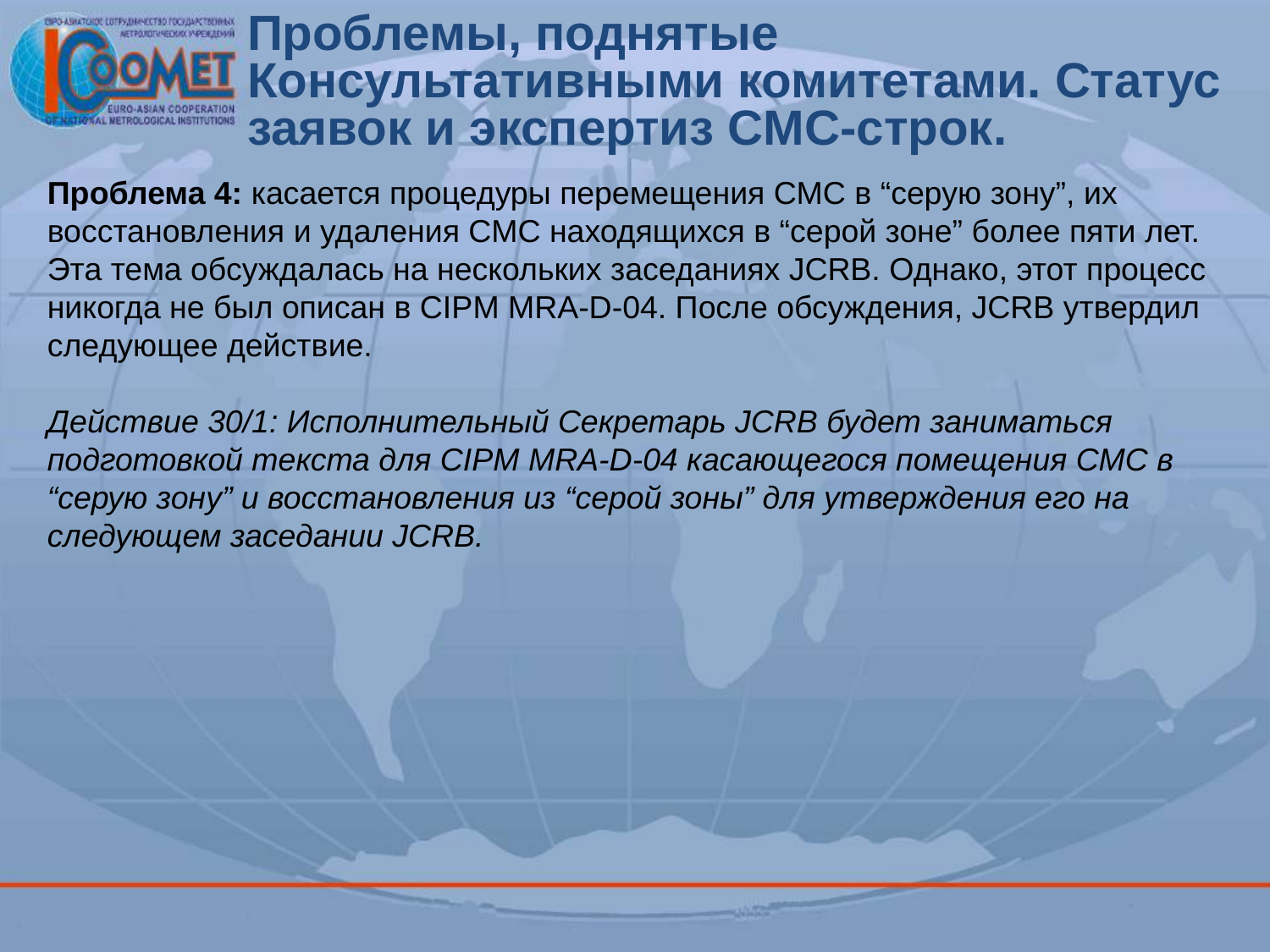

Проблемы, поднятые Консультативными комитетами. Статус заявок и экспертиз CMC-строк.
Проблема 4: касается процедуры перемещения СМС в “серую зону”, их восстановления и удаления СМС находящихся в “серой зоне” более пяти лет. Эта тема обсуждалась на нескольких заседаниях JCRB. Однако, этот процесс никогда не был описан в CIPM MRA-D-04. После обсуждения, JCRB утвердил следующее действие.

Действие 30/1: Исполнительный Секретарь JCRB будет заниматься подготовкой текста для CIPM MRA-D-04 касающегося помещения СМС в “серую зону” и восстановления из “серой зоны” для утверждения его на следующем заседании JCRB.